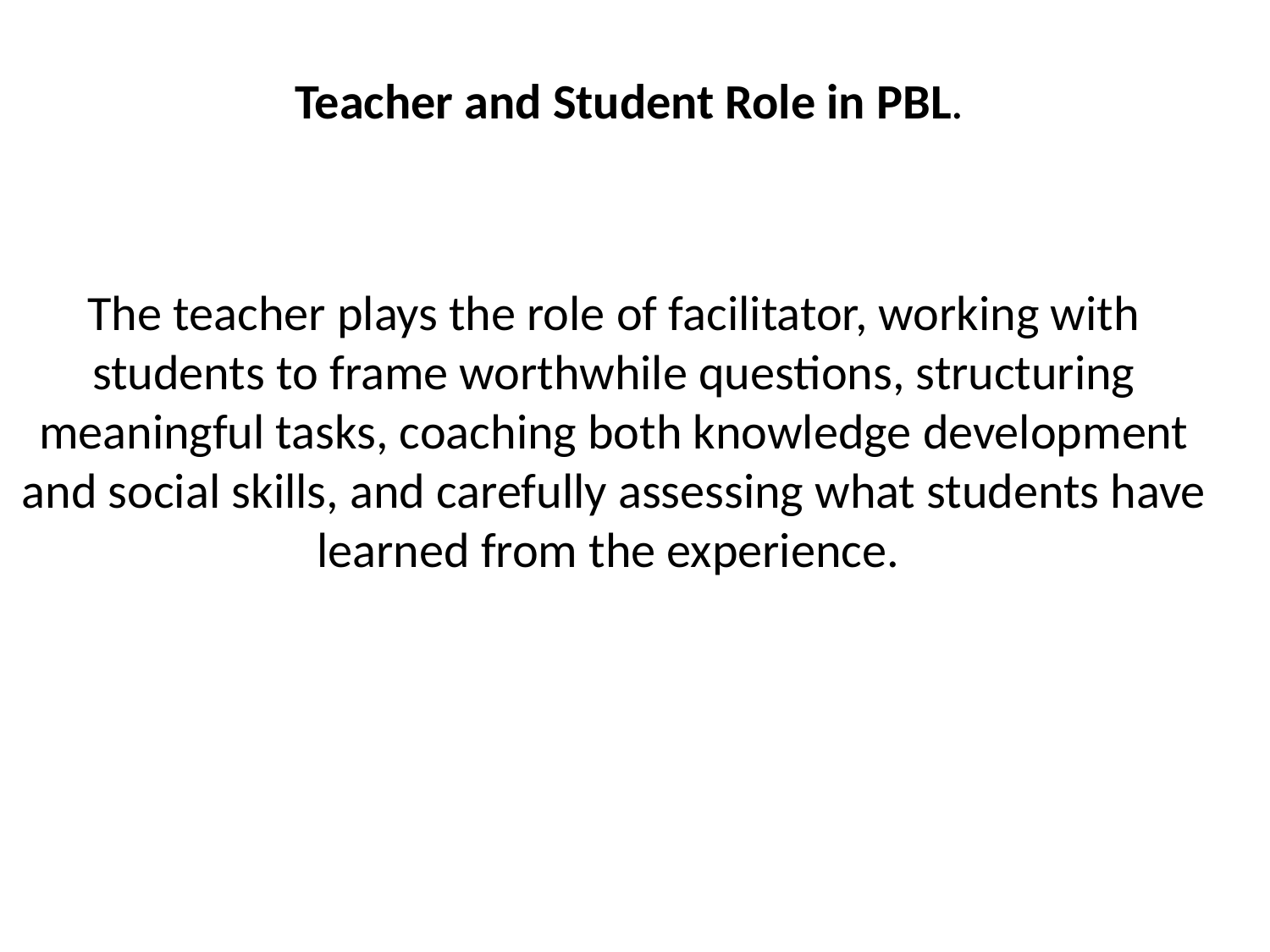

Teacher and Student Role in PBL.
The teacher plays the role of facilitator, working with students to frame worthwhile questions, structuring meaningful tasks, coaching both knowledge development and social skills, and carefully assessing what students have learned from the experience.